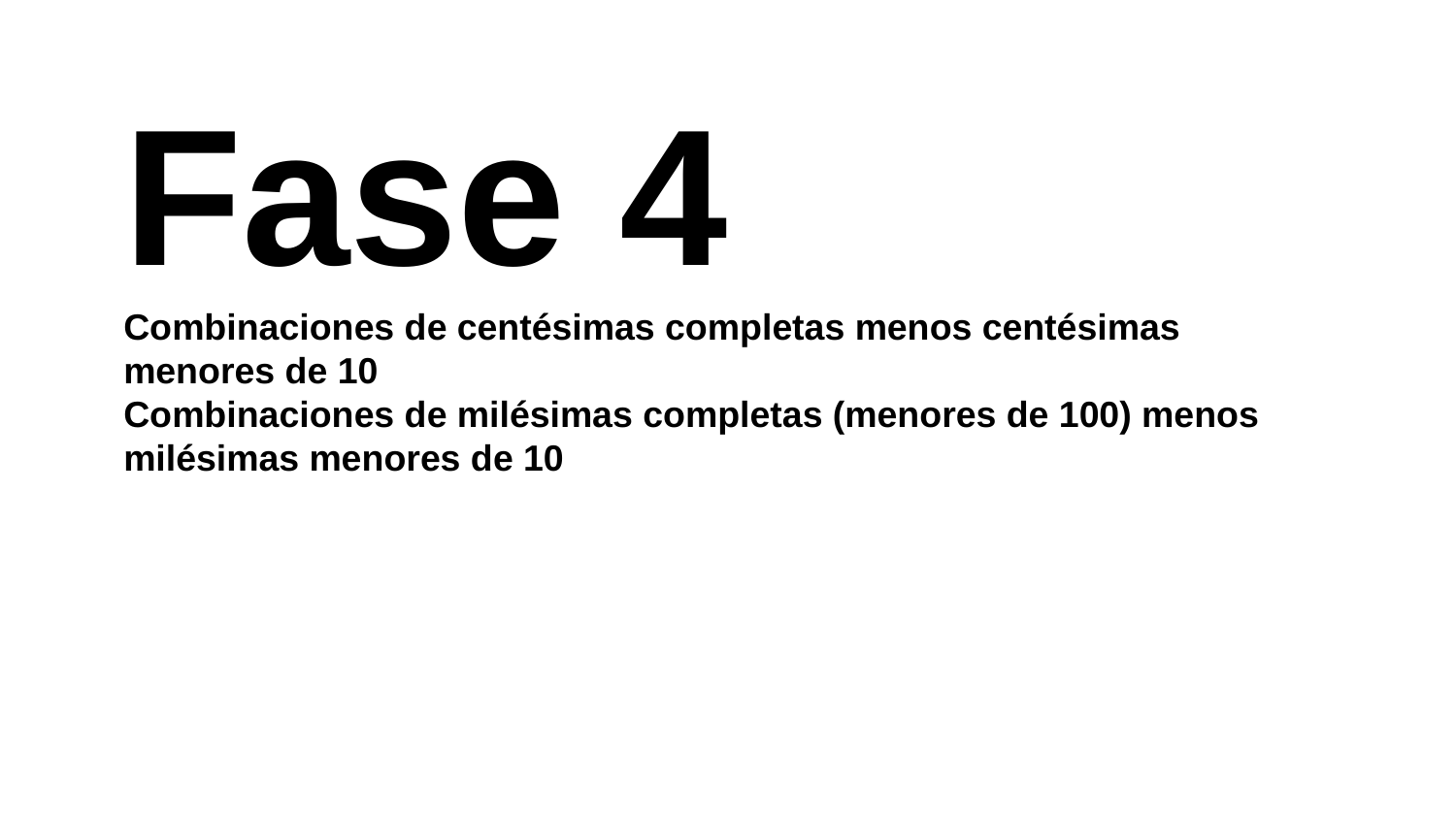

Fase 4
Combinaciones de centésimas completas menos centésimas menores de 10
Combinaciones de milésimas completas (menores de 100) menos milésimas menores de 10